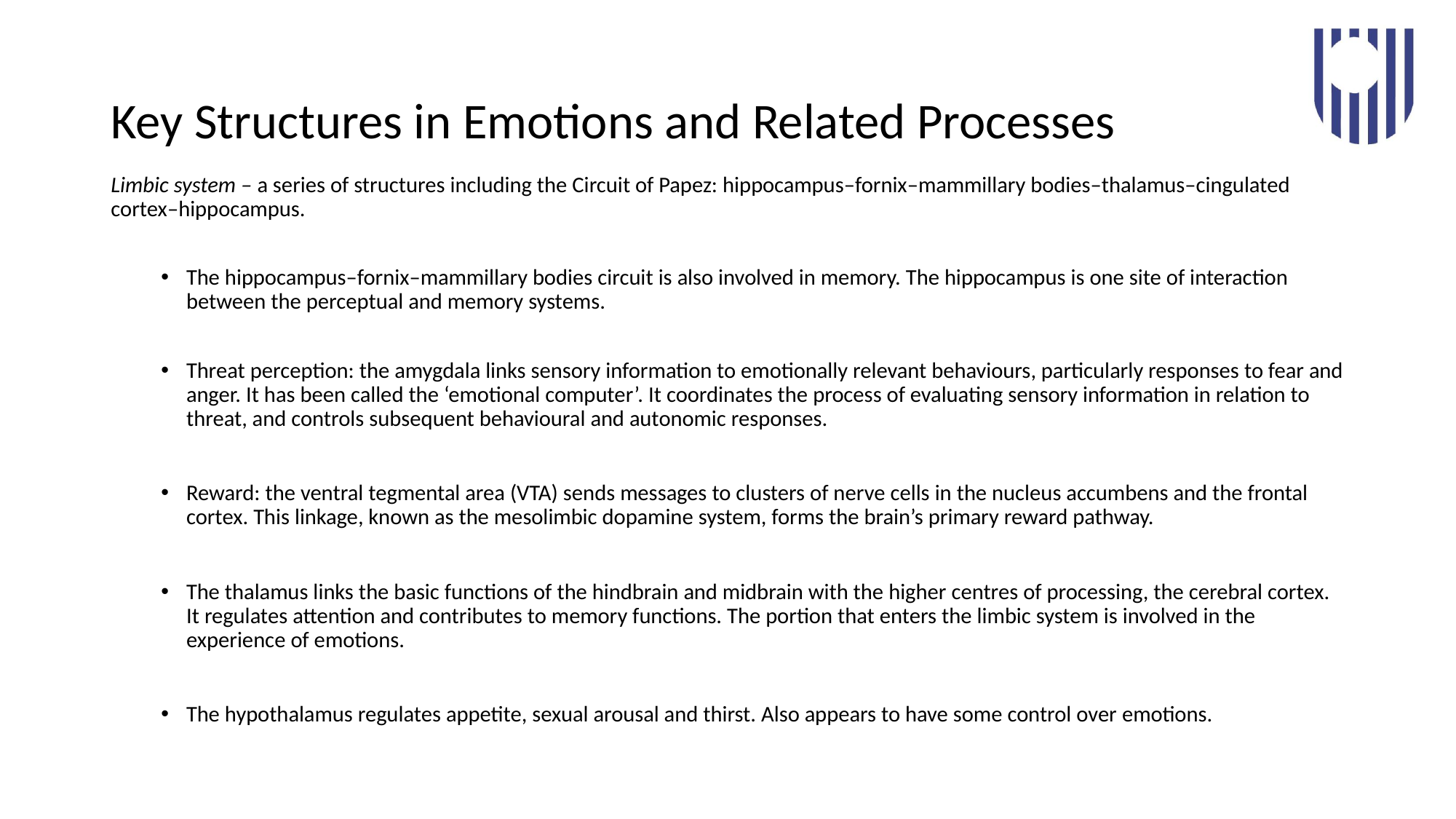

# Key Structures in Emotions and Related Processes
Limbic system – a series of structures including the Circuit of Papez: hippocampus–fornix–mammillary bodies–thalamus–cingulated cortex–hippocampus.

The hippocampus–fornix–mammillary bodies circuit is also involved in memory. The hippocampus is one site of interaction between the perceptual and memory systems.

Threat perception: the amygdala links sensory information to emotionally relevant behaviours, particularly responses to fear and anger. It has been called the ‘emotional computer’. It coordinates the process of evaluating sensory information in relation to threat, and controls subsequent behavioural and autonomic responses.

Reward: the ventral tegmental area (VTA) sends messages to clusters of nerve cells in the nucleus accumbens and the frontal cortex. This linkage, known as the mesolimbic dopamine system, forms the brain’s primary reward pathway.

The thalamus links the basic functions of the hindbrain and midbrain with the higher centres of processing, the cerebral cortex. It regulates attention and contributes to memory functions. The portion that enters the limbic system is involved in the experience of emotions.

The hypothalamus regulates appetite, sexual arousal and thirst. Also appears to have some control over emotions.